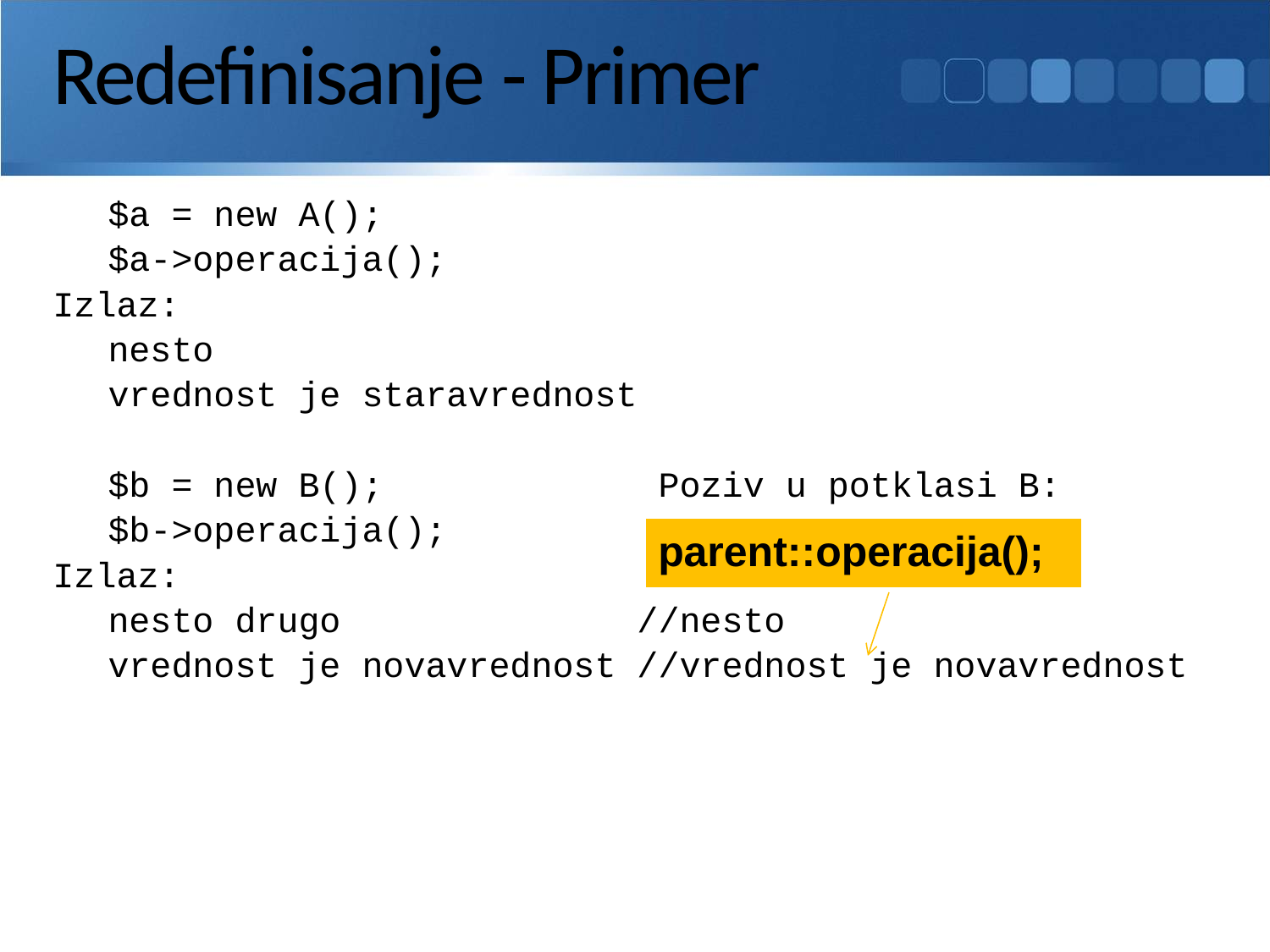

# Redefinisanje - Primer
	$a = new A();
	$a->operacija();
Izlaz:
	nesto
	vrednost je staravrednost

	$b = new B();             Poziv u potklasi B:
	$b->operacija();
Izlaz:
	nesto drugo              //nesto
	vrednost je novavrednost //vrednost je novavrednost

parent::operacija();
197